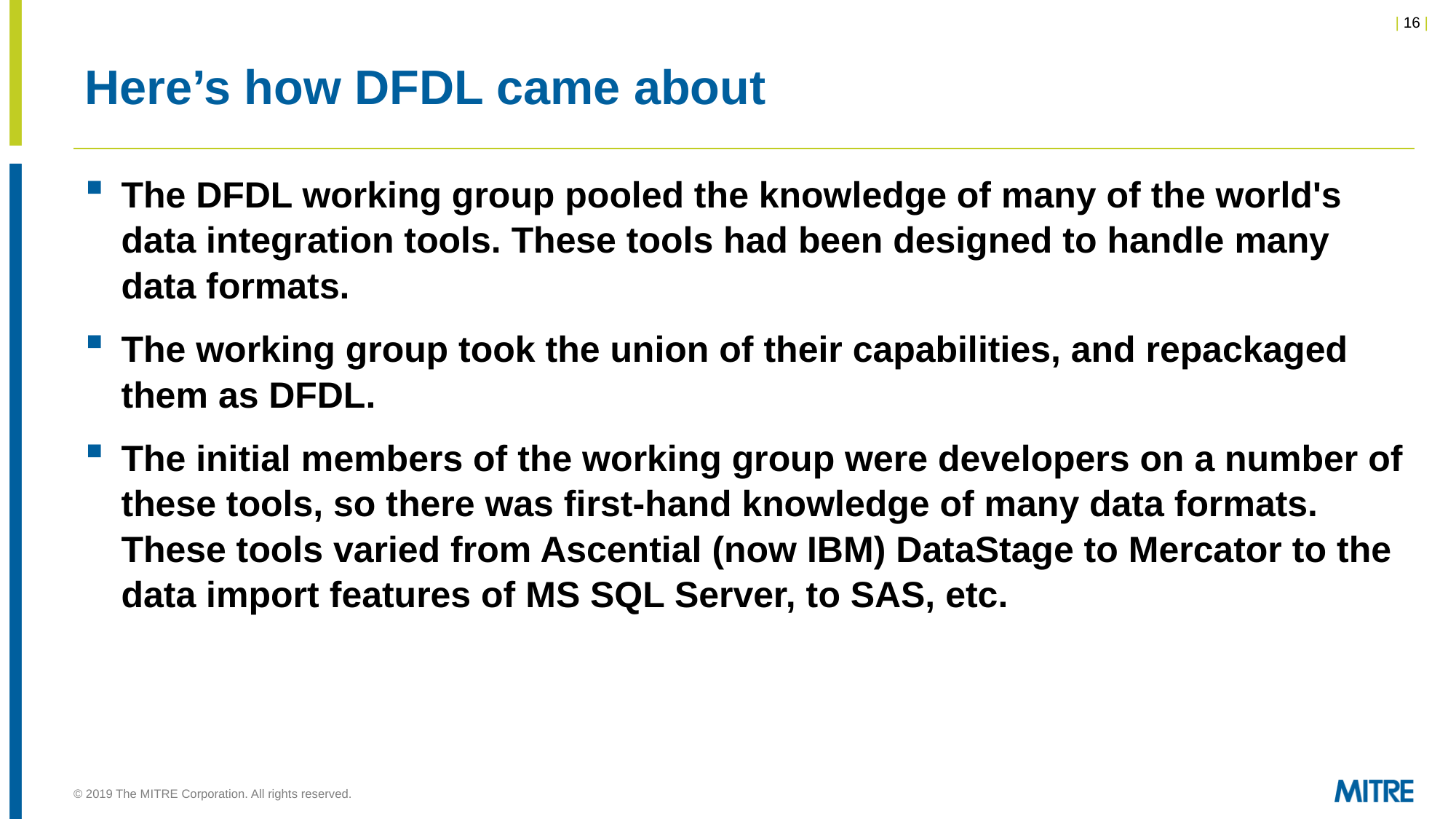

# Here’s how DFDL came about
The DFDL working group pooled the knowledge of many of the world's data integration tools. These tools had been designed to handle many data formats.
The working group took the union of their capabilities, and repackaged them as DFDL.
The initial members of the working group were developers on a number of these tools, so there was first-hand knowledge of many data formats. These tools varied from Ascential (now IBM) DataStage to Mercator to the data import features of MS SQL Server, to SAS, etc.
© 2019 The MITRE Corporation. All rights reserved.